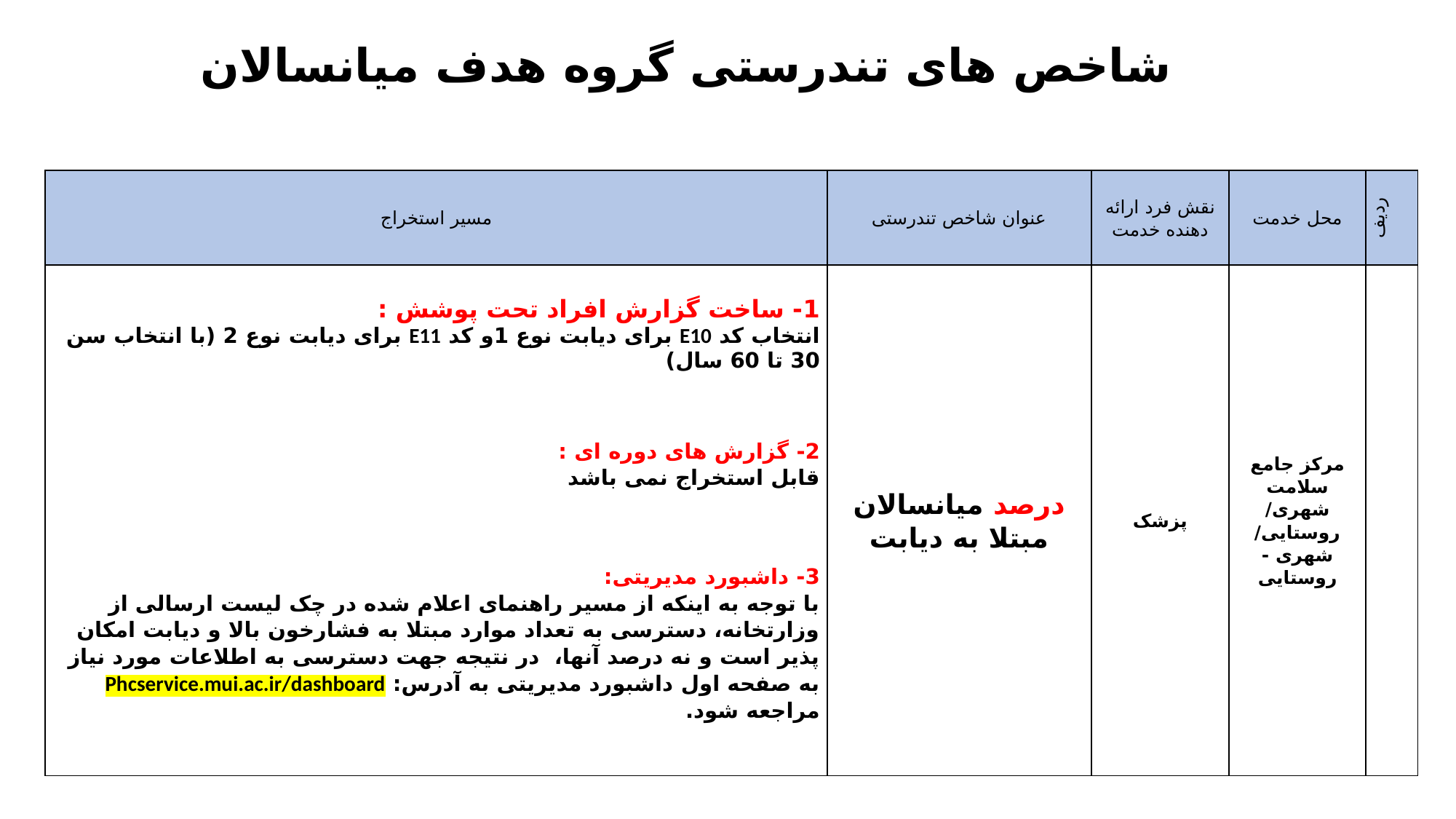

شاخص های تندرستی گروه هدف میانسالان
| مسیر استخراج | عنوان شاخص تندرستی | نقش فرد ارائه دهنده خدمت | محل خدمت | ردیف |
| --- | --- | --- | --- | --- |
| 1- ساخت گزارش افراد تحت پوشش : انتخاب کد E10 برای دیابت نوع 1و کد E11 برای دیابت نوع 2 (با انتخاب سن 30 تا 60 سال) 2- گزارش های دوره ای : قابل استخراج نمی باشد 3- داشبورد مدیریتی: با توجه به اینکه از مسیر راهنمای اعلام شده در چک لیست ارسالی از وزارتخانه، دسترسی به تعداد موارد مبتلا به فشارخون بالا و دیابت امکان پذیر است و نه درصد آنها، در نتیجه جهت دسترسی به اطلاعات مورد نیاز به صفحه اول داشبورد مدیریتی به آدرس: Phcservice.mui.ac.ir/dashboard مراجعه شود. | درصد میانسالان مبتلا به دیابت | پزشک | مرکز جامع سلامت شهری/ روستایی/ شهری - روستایی |  |